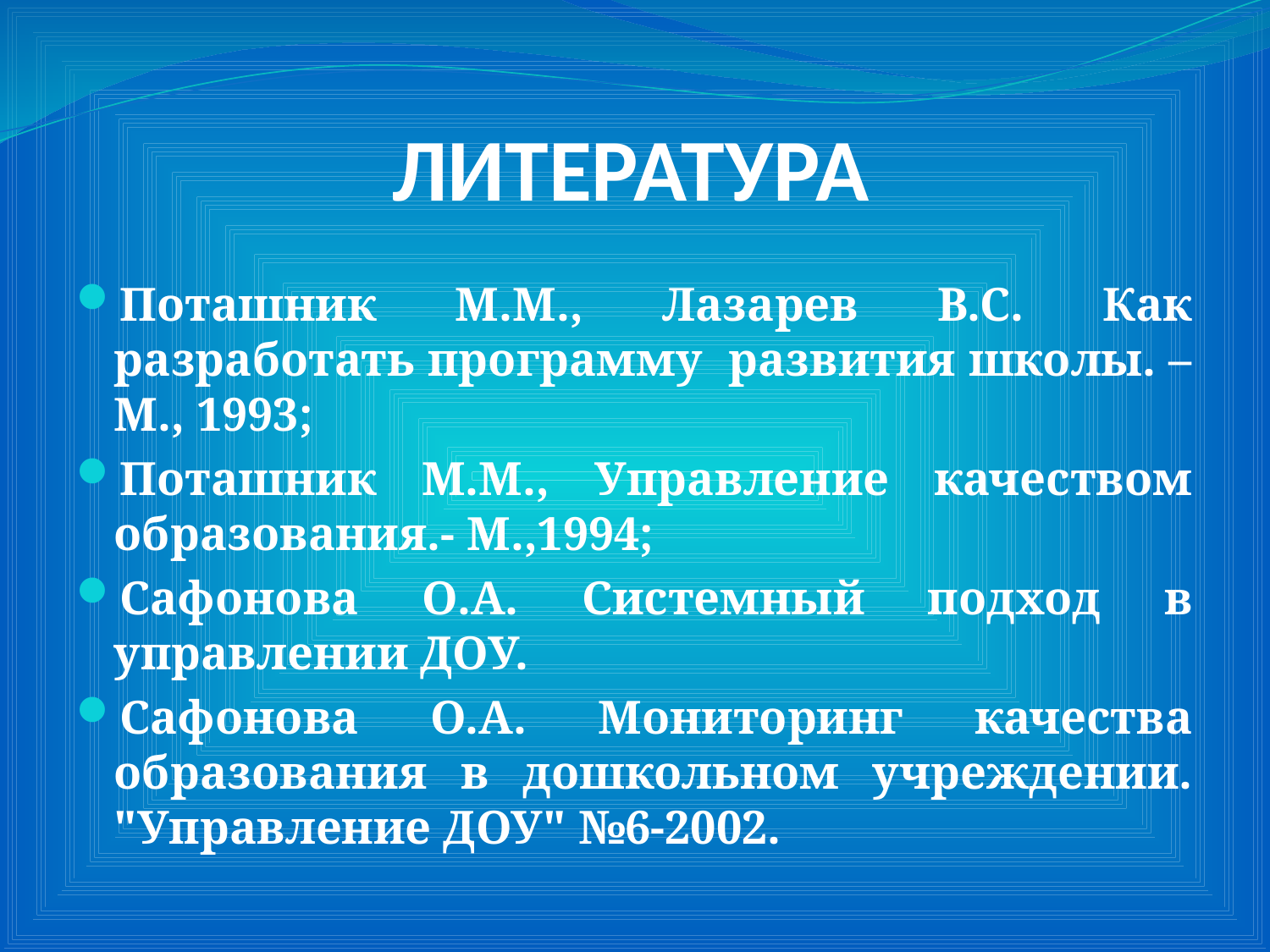

# ЛИТЕРАТУРА
Поташник М.М., Лазарев В.С. Как разработать программу  развития школы. – М., 1993;
Поташник М.М., Управление качеством образования.- М.,1994;
Сафонова О.А. Системный подход в управлении ДОУ.
Сафонова О.А. Мониторинг качества образования в дошкольном учреждении. "Управление ДОУ" №6-2002.